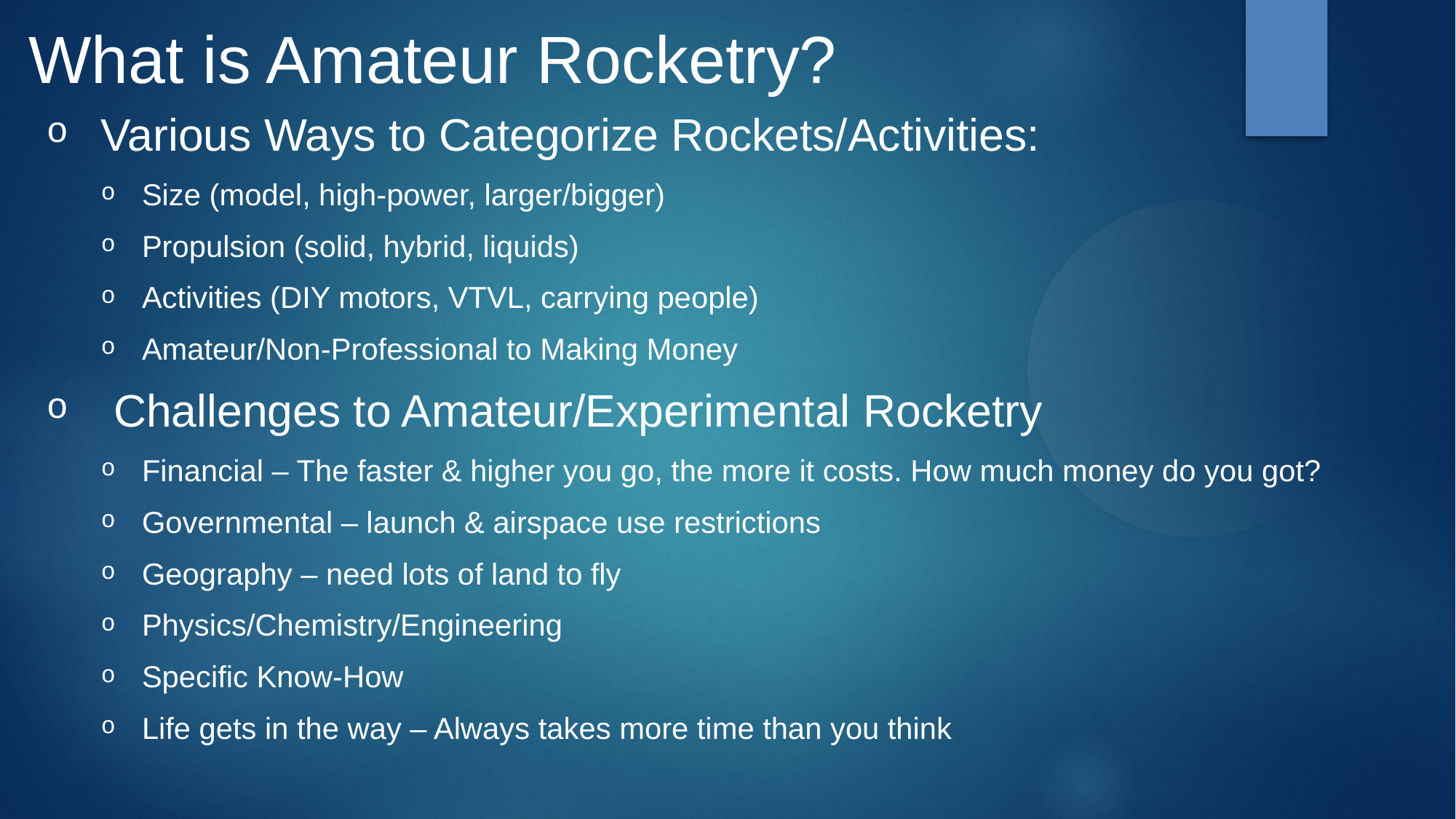

What is Amateur Rocketry?
Various Ways to Categorize Rockets/Activities:
Size (model, high-power, larger/bigger)
Propulsion (solid, hybrid, liquids)
Activities (DIY motors, VTVL, carrying people)
Amateur/Non-Professional to Making Money
 Challenges to Amateur/Experimental Rocketry
Financial – The faster & higher you go, the more it costs. How much money do you got?
Governmental – launch & airspace use restrictions
Geography – need lots of land to fly
Physics/Chemistry/Engineering
Specific Know-How
Life gets in the way – Always takes more time than you think